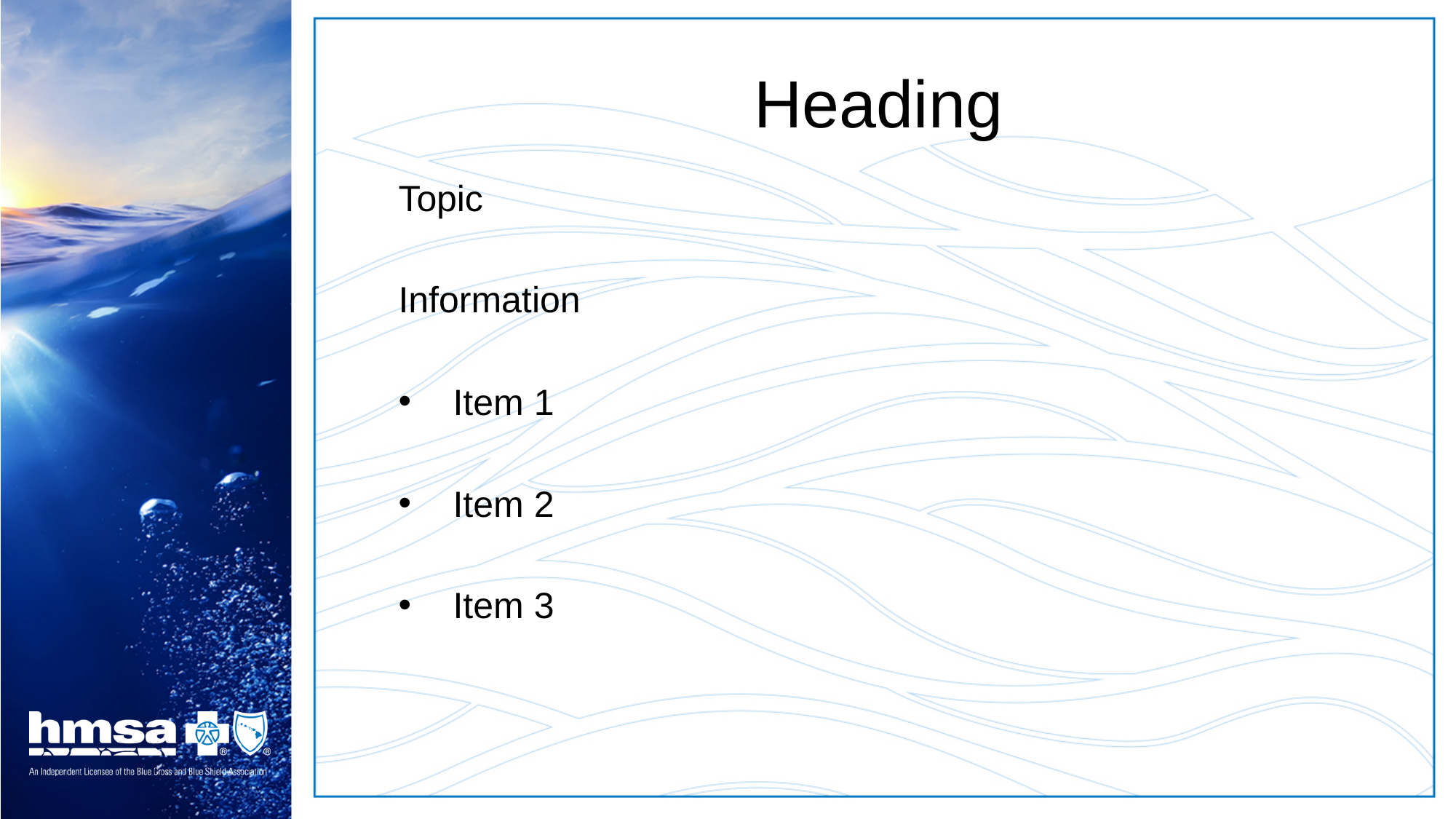

# Heading
Topic

Information

Item 1

Item 2

Item 3